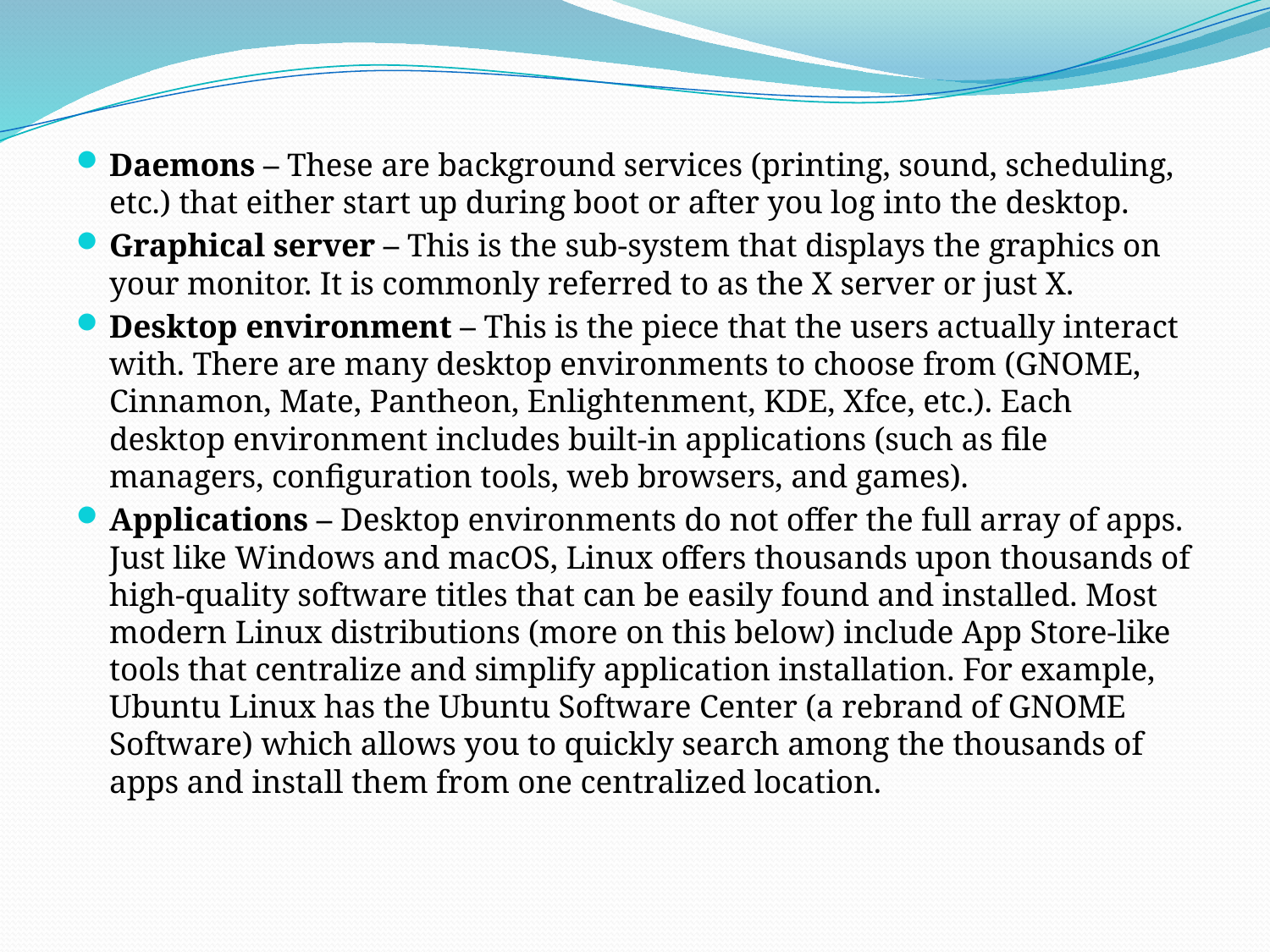

Daemons – These are background services (printing, sound, scheduling, etc.) that either start up during boot or after you log into the desktop.
Graphical server – This is the sub-system that displays the graphics on your monitor. It is commonly referred to as the X server or just X.
Desktop environment – This is the piece that the users actually interact with. There are many desktop environments to choose from (GNOME, Cinnamon, Mate, Pantheon, Enlightenment, KDE, Xfce, etc.). Each desktop environment includes built-in applications (such as file managers, configuration tools, web browsers, and games).
Applications – Desktop environments do not offer the full array of apps. Just like Windows and macOS, Linux offers thousands upon thousands of high-quality software titles that can be easily found and installed. Most modern Linux distributions (more on this below) include App Store-like tools that centralize and simplify application installation. For example, Ubuntu Linux has the Ubuntu Software Center (a rebrand of GNOME Software) which allows you to quickly search among the thousands of apps and install them from one centralized location.